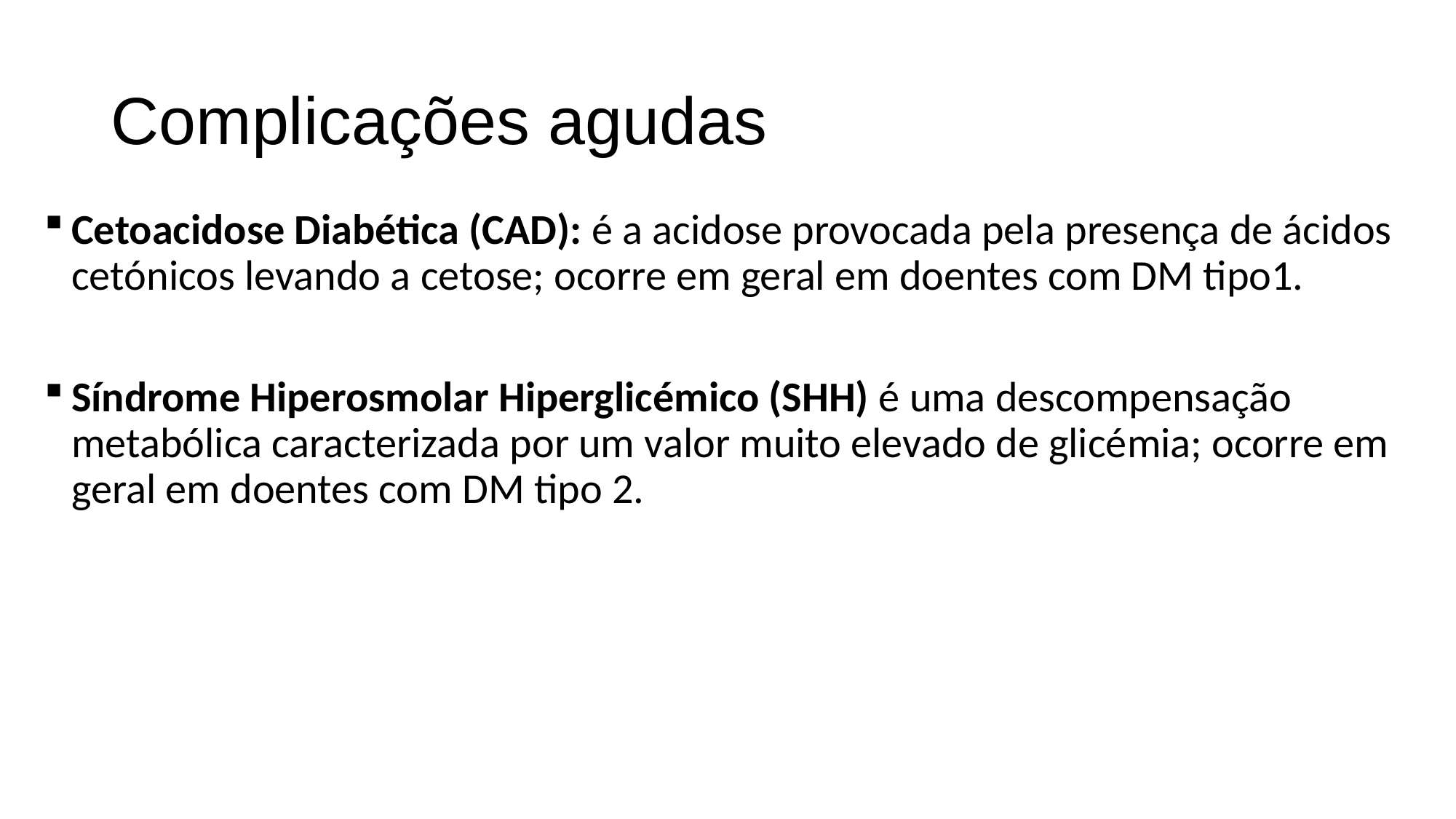

# Complicações agudas
Cetoacidose Diabética (CAD): é a acidose provocada pela presença de ácidos cetónicos levando a cetose; ocorre em geral em doentes com DM tipo1.

Síndrome Hiperosmolar Hiperglicémico (SHH) é uma descompensação metabólica caracterizada por um valor muito elevado de glicémia; ocorre em geral em doentes com DM tipo 2.